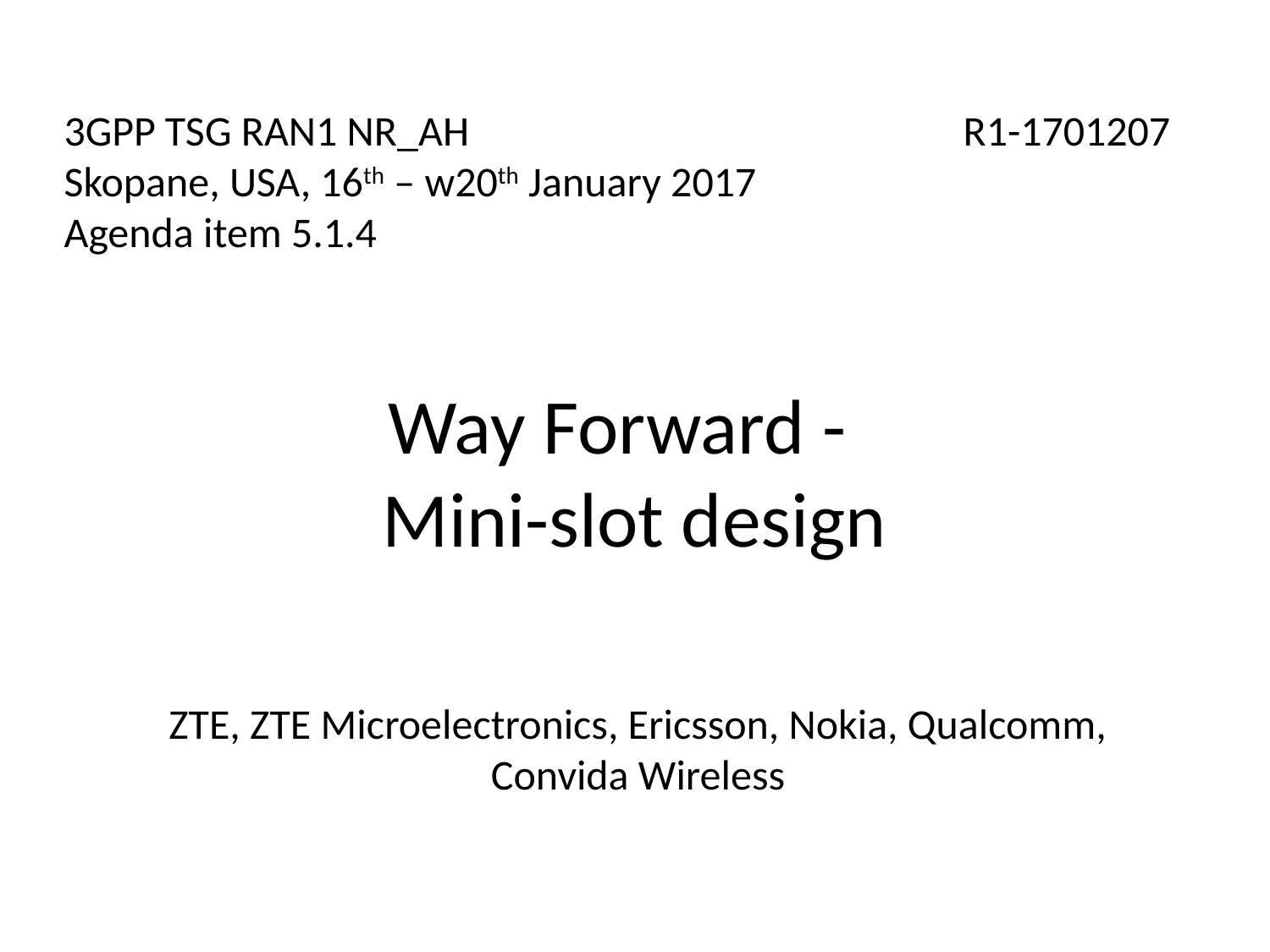

3GPP TSG RAN1 NR_AH
Skopane, USA, 16th – w20th January 2017
Agenda item 5.1.4
R1-1701207
Way Forward -
Mini-slot design
ZTE, ZTE Microelectronics, Ericsson, Nokia, Qualcomm, Convida Wireless